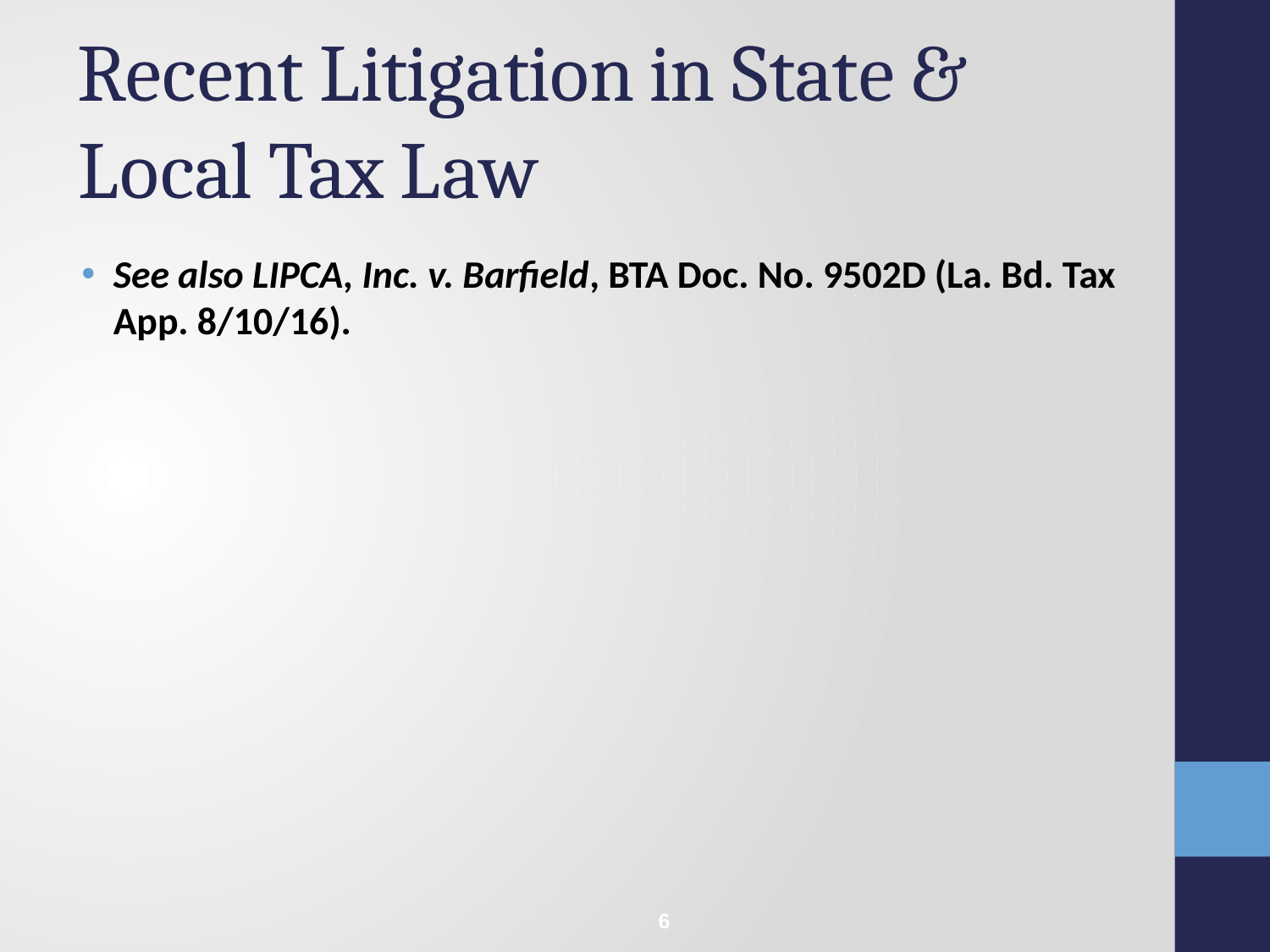

# Recent Litigation in State & Local Tax Law
See also LIPCA, Inc. v. Barfield, BTA Doc. No. 9502D (La. Bd. Tax App. 8/10/16).
6